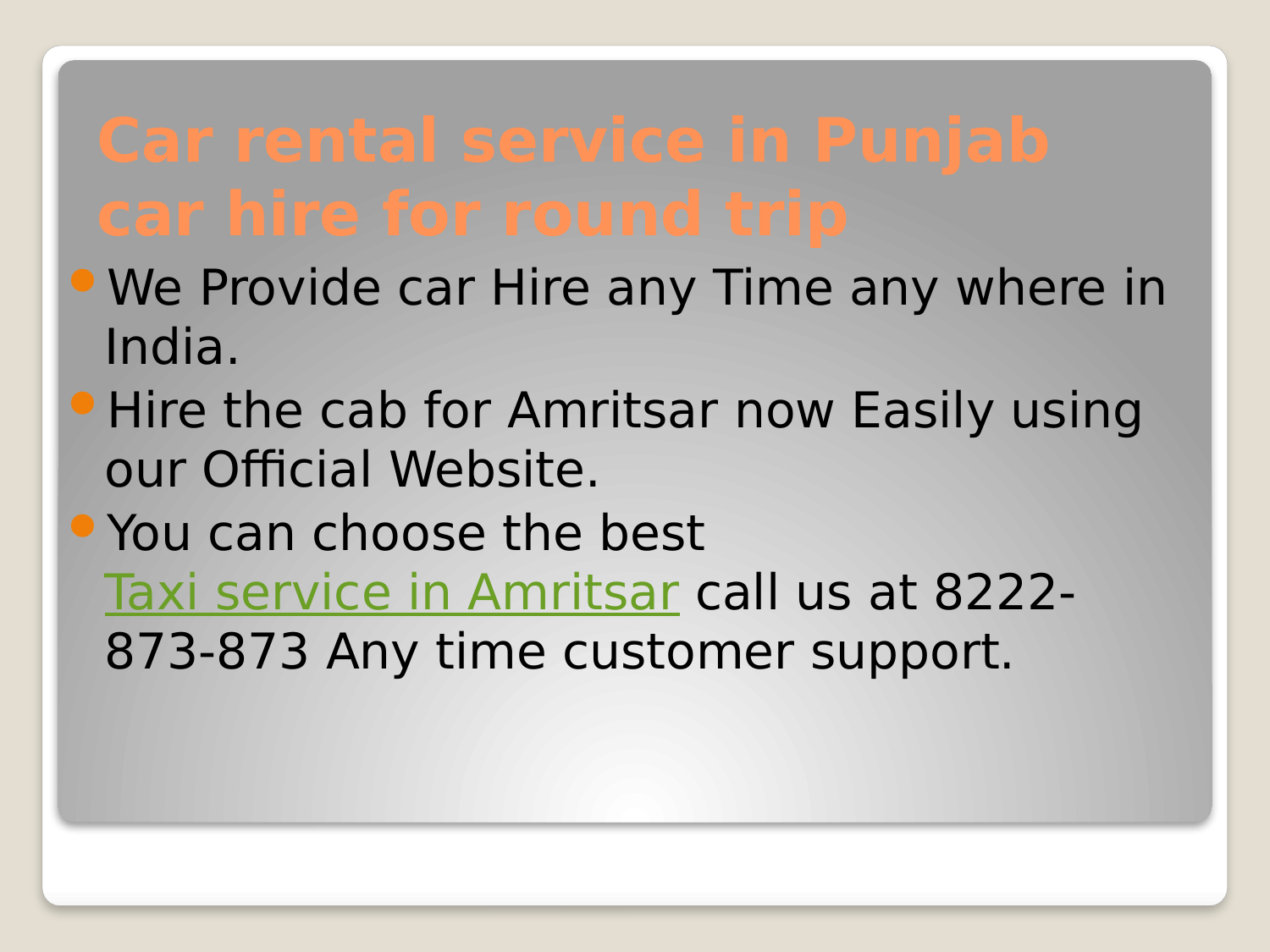

# Car rental service in Punjab car hire for round trip
We Provide car Hire any Time any where in India.
Hire the cab for Amritsar now Easily using our Official Website.
You can choose the best Taxi service in Amritsar call us at 8222-873-873 Any time customer support.